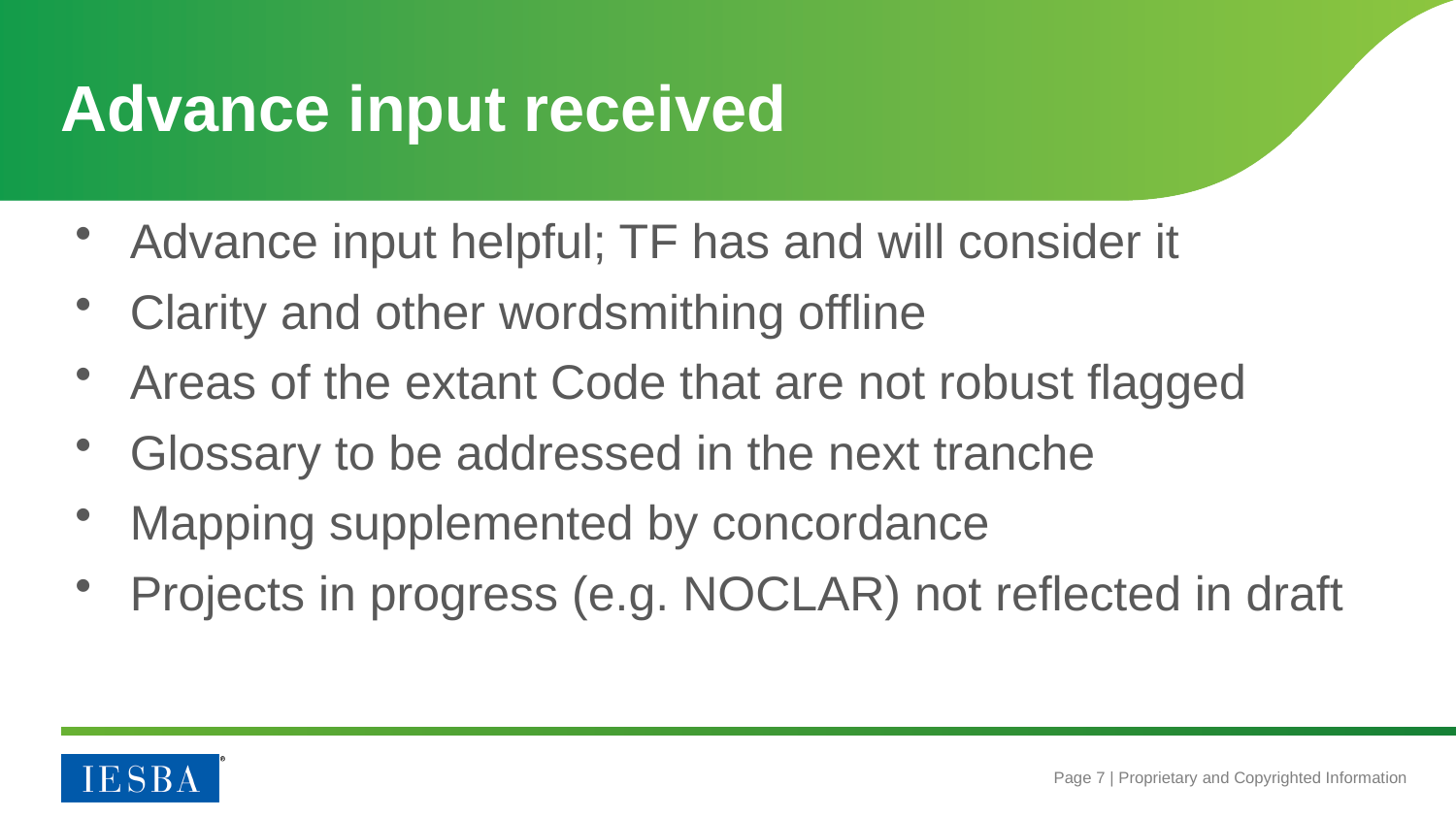

# Advance input received
Advance input helpful; TF has and will consider it
Clarity and other wordsmithing offline
Areas of the extant Code that are not robust flagged
Glossary to be addressed in the next tranche
Mapping supplemented by concordance
Projects in progress (e.g. NOCLAR) not reflected in draft